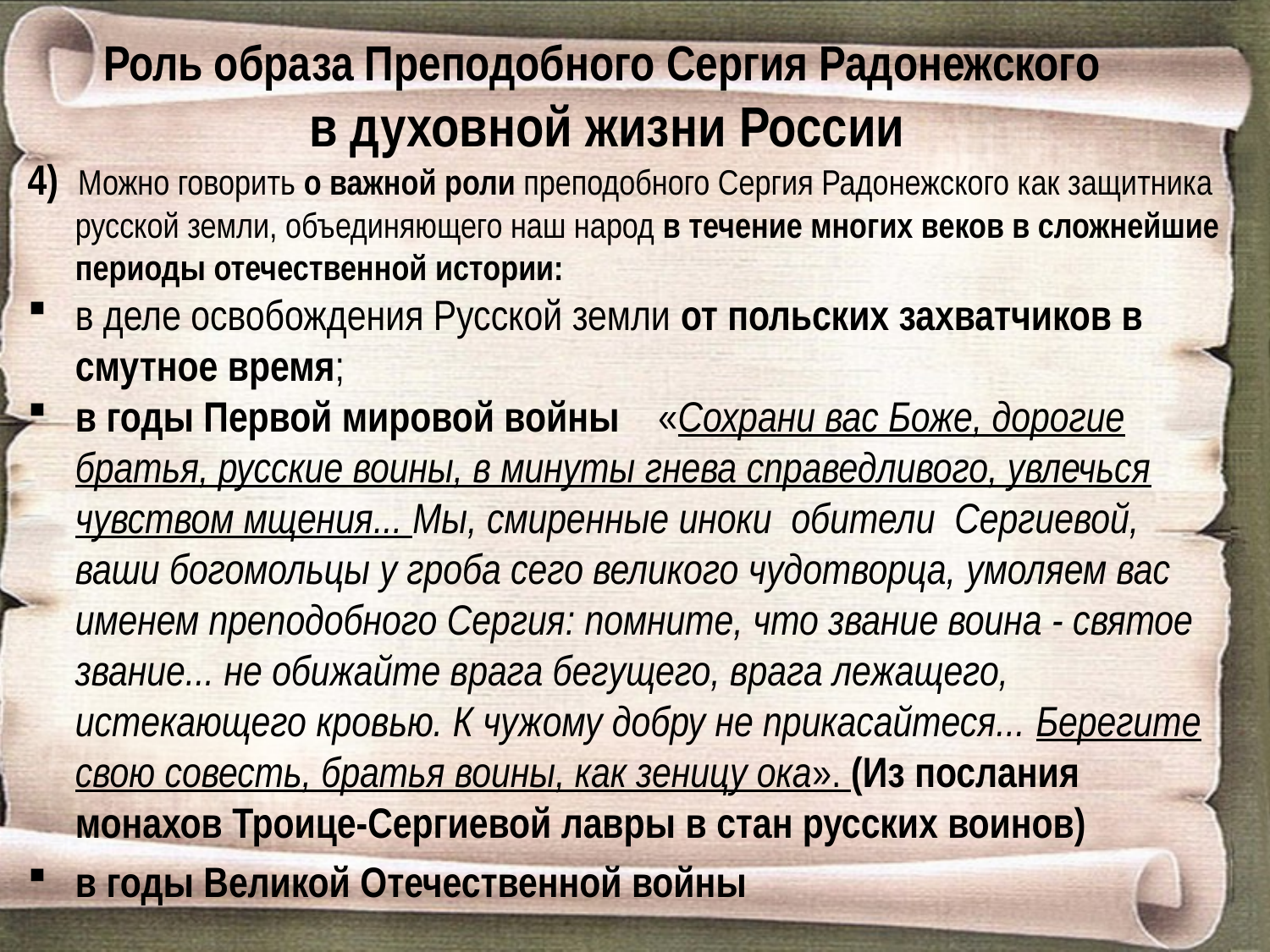

# Роль образа Преподобного Сергия Радонежского в духовной жизни России
4)  Можно говорить о важной роли преподобного Сергия Радонежского как защитника русской земли, объединяющего наш народ в течение многих веков в сложнейшие периоды отечественной истории:
в деле освобождения Русской земли от польских захватчиков в смутное время;
в годы Первой мировой войны    «Сохрани вас Боже, дорогие братья, русские воины, в минуты гнева справедливого, увлечься чувством мщения... Мы, смиренные иноки  обители  Сергиевой, ваши богомольцы у гроба сего великого чудотворца, умоляем вас именем преподобного Сергия: помните, что звание воина - святое звание... не обижайте врага бегущего, врага лежащего, истекающего кровью. К чужому добру не прикасайтеся... Берегите свою совесть, братья воины, как зеницу ока». (Из послания монахов Троице-Сергиевой лавры в стан русских воинов)
в годы Великой Отечественной войны